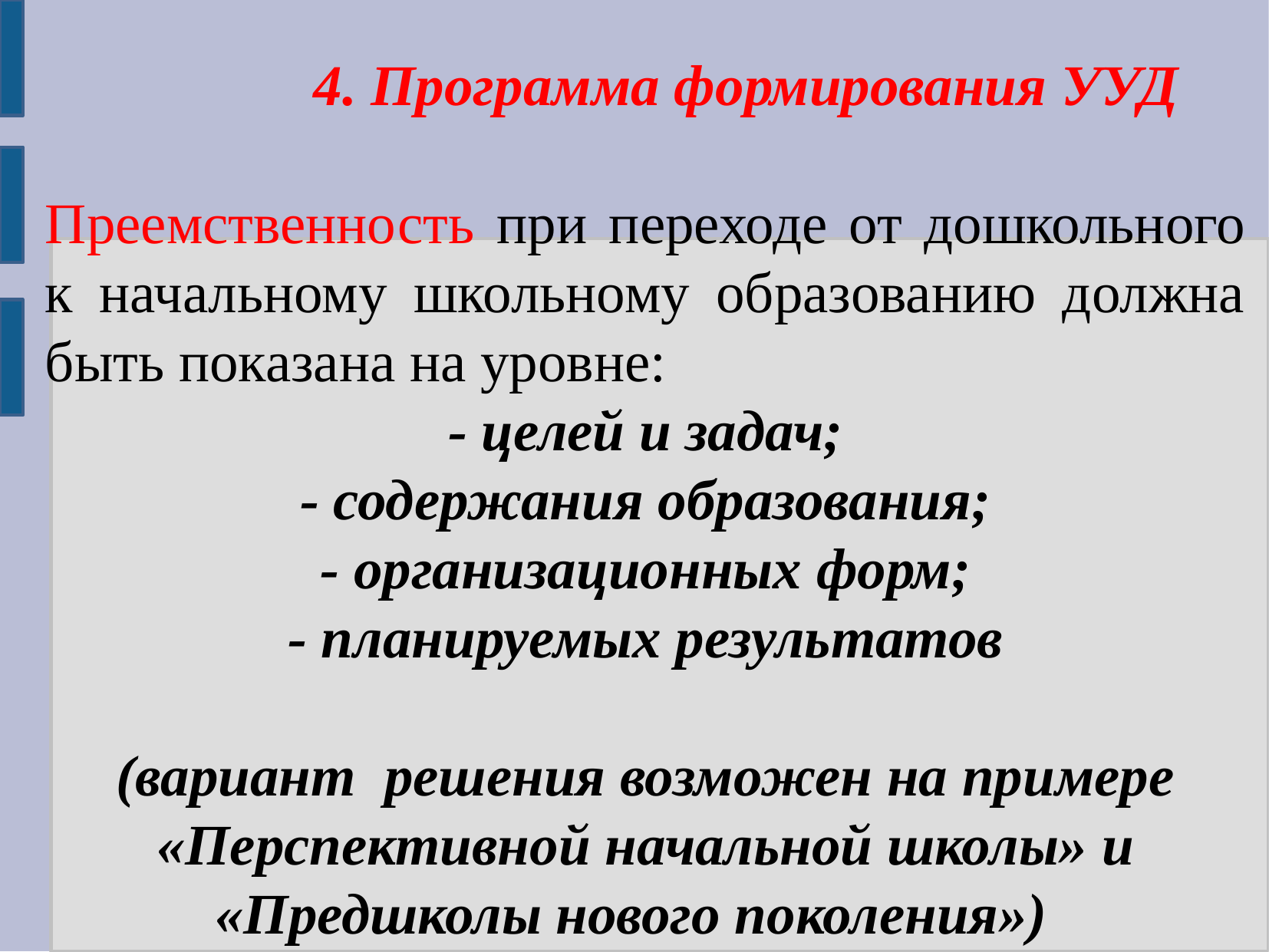

4. Программа формирования УУД

Преемственность при переходе от дошкольного к начальному школьному образованию должна быть показана на уровне:
- целей и задач;
- содержания образования;
- организационных форм;
- планируемых результатов

(вариант  решения возможен на примере «Перспективной начальной школы» и «Предшколы нового поколения»)